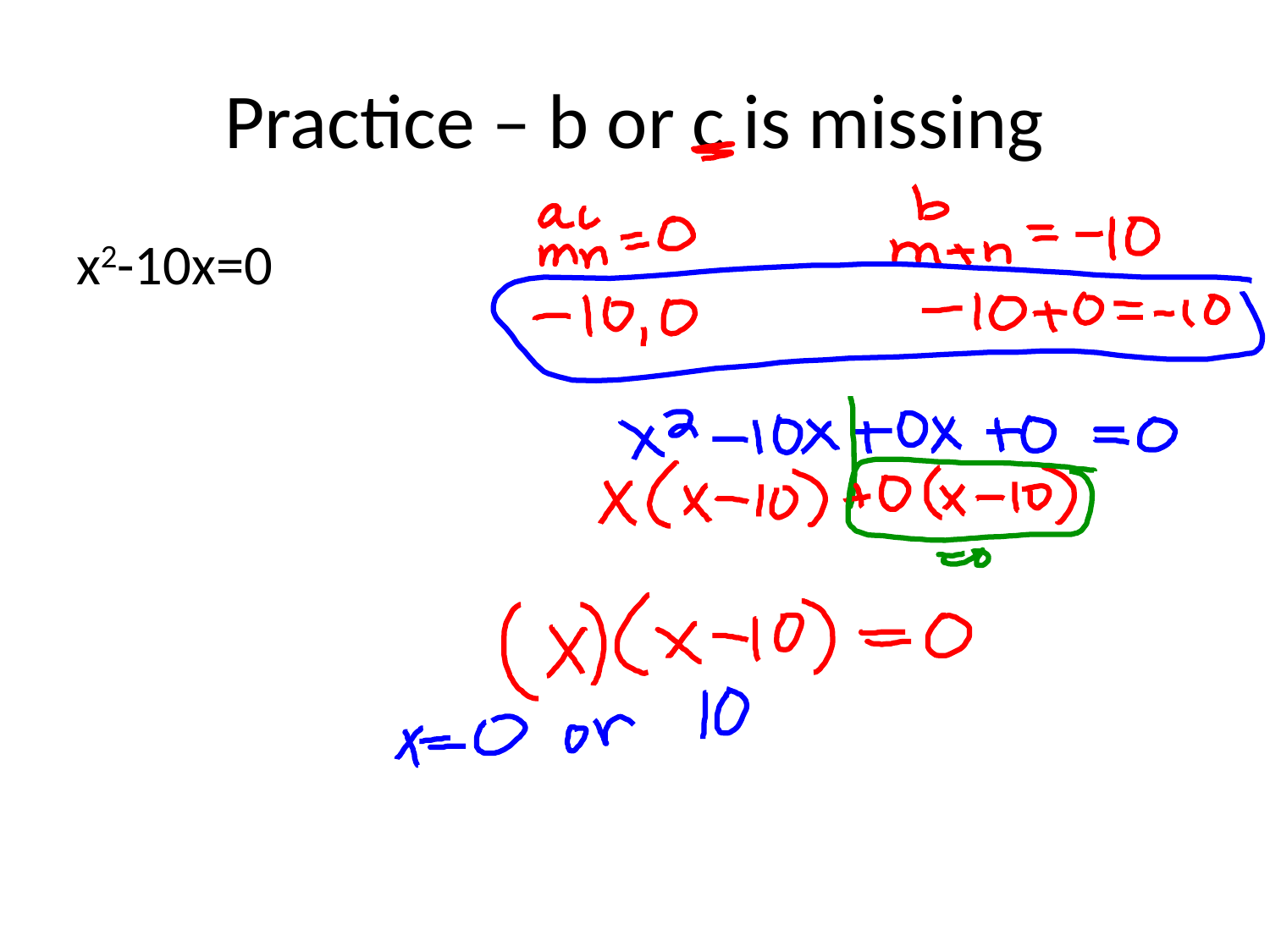

# Practice – b or c is missing

x2-10x=0